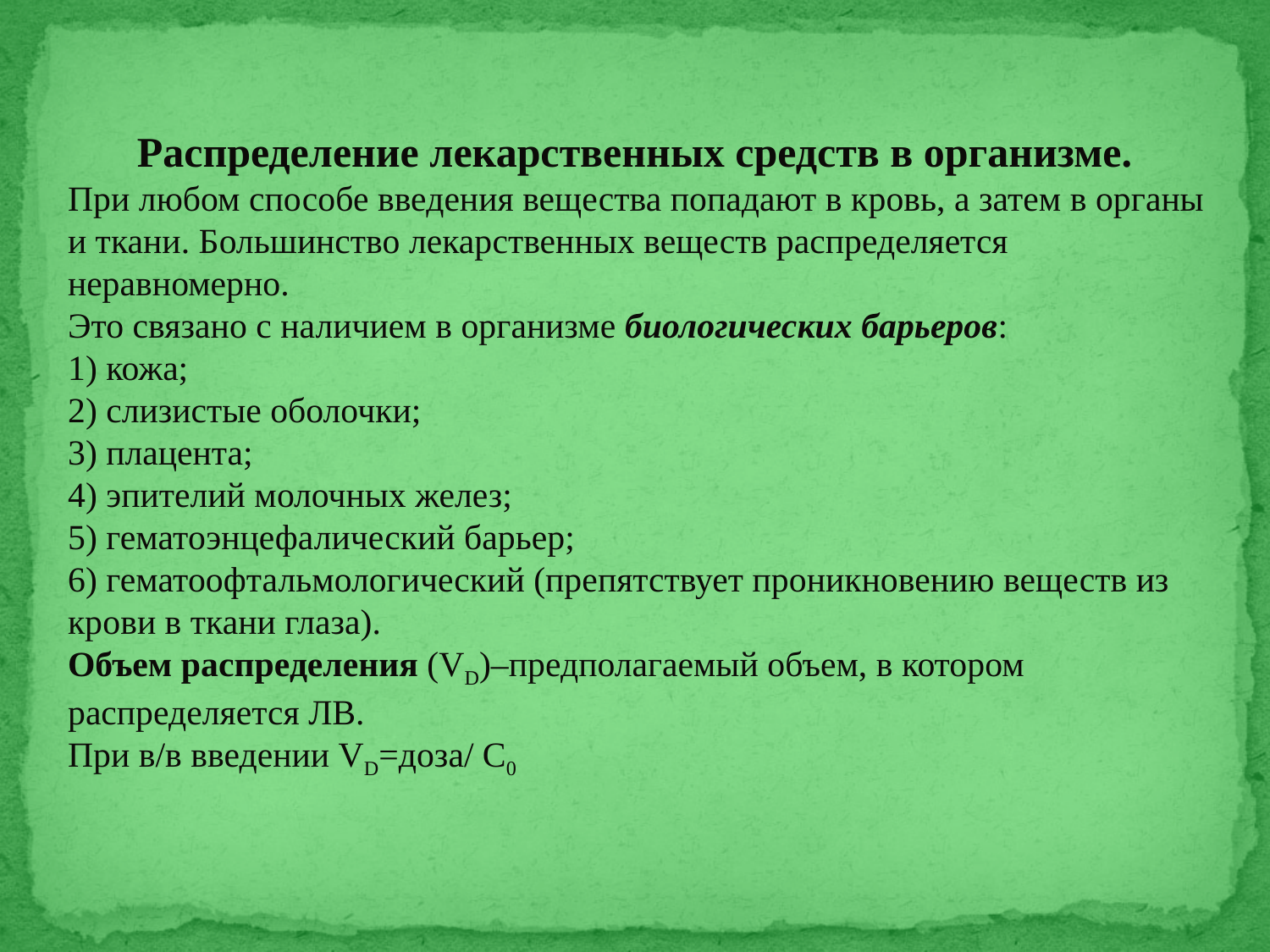

Распределение лекарственных средств в организме.
При любом способе введения вещества попадают в кровь, а затем в органы и ткани. Большинство лекарственных веществ распределяется неравномерно.
Это связано с наличием в организме биологических барьеров:
1) кожа;
2) слизистые оболочки;
3) плацента;
4) эпителий молочных желез;
5) гематоэнцефалический барьер;
6) гематоофтальмологический (препятствует проникновению веществ из крови в ткани глаза).
Объем распределения (VD)–предполагаемый объем, в котором распределяется ЛВ.
При в/в введении VD=доза/ С0